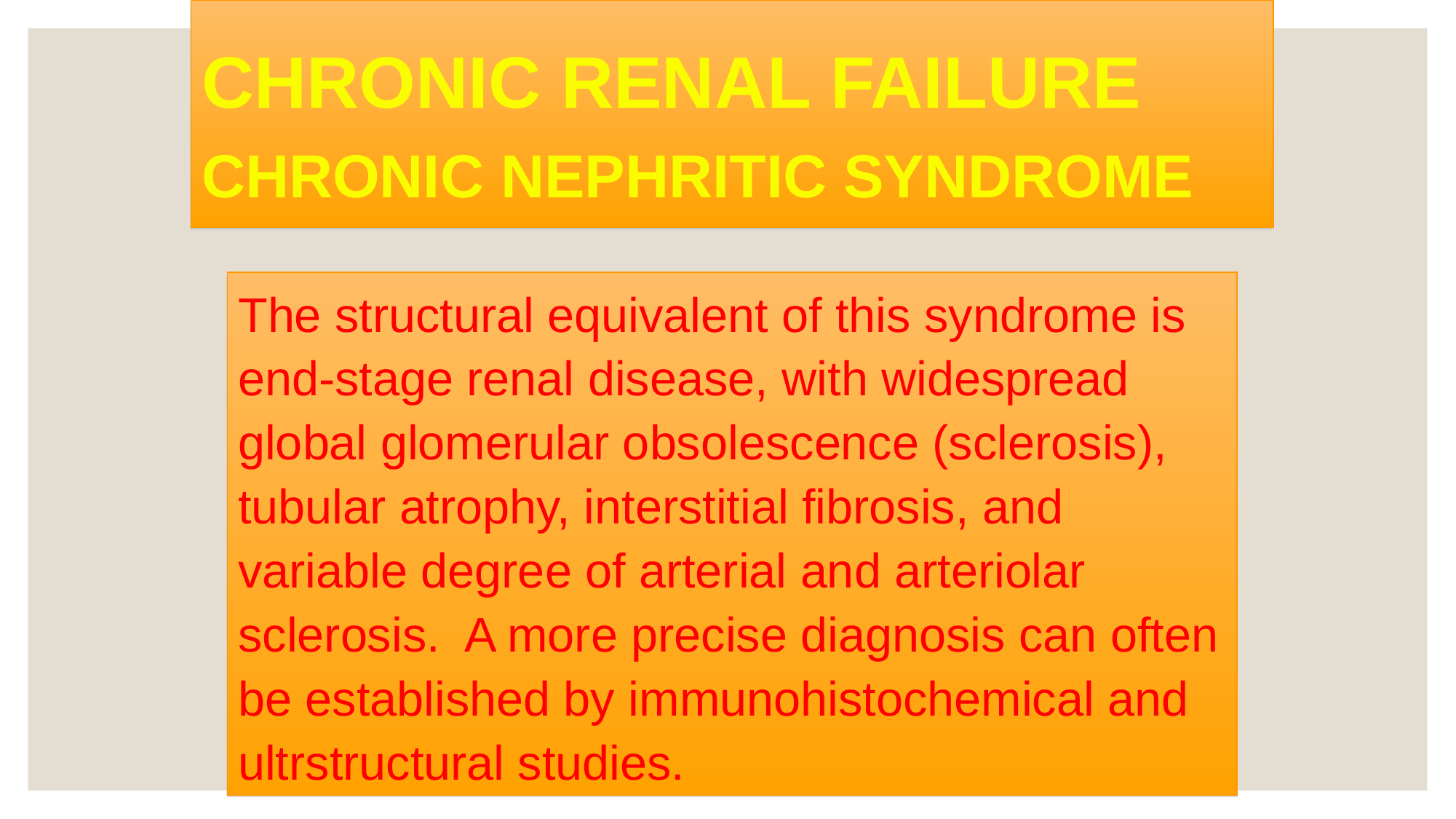

CHRONIC RENAL FAILURE CHRONIC NEPHRITIC SYNDROME
The structural equivalent of this syndrome is end-stage renal disease, with widespread global glomerular obsolescence (sclerosis), tubular atrophy, interstitial fibrosis, and variable degree of arterial and arteriolar sclerosis.  A more precise diagnosis can often be established by immunohistochemical and ultrstructural studies.